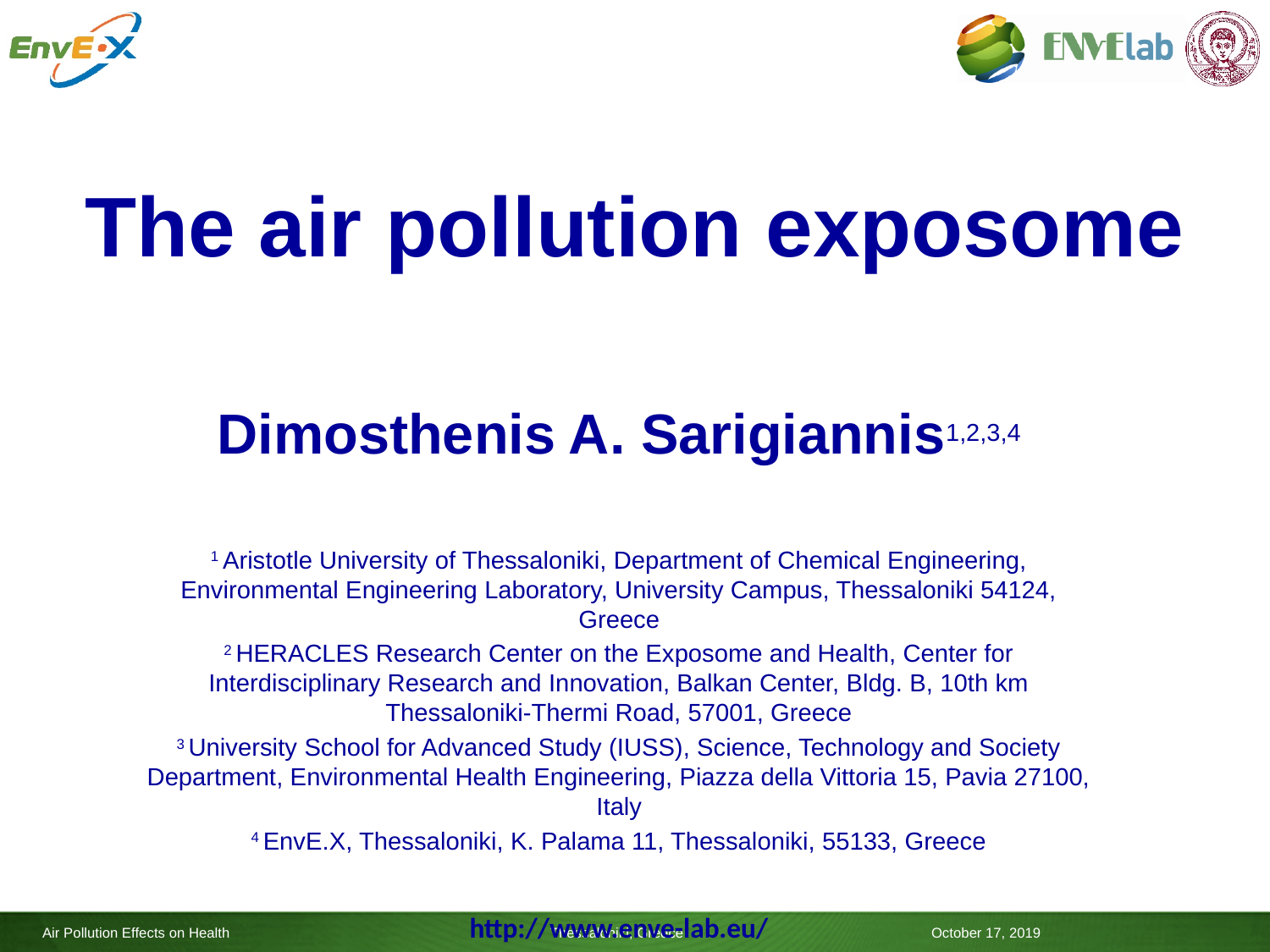

The air pollution exposome

Dimosthenis A. Sarigiannis1,2,3,4

1 Aristotle University of Thessaloniki, Department of Chemical Engineering, Environmental Engineering Laboratory, University Campus, Thessaloniki 54124, Greece
2 HERACLES Research Center on the Exposome and Health, Center for Interdisciplinary Research and Innovation, Balkan Center, Bldg. B, 10th km Thessaloniki-Thermi Road, 57001, Greece
3 University School for Advanced Study (IUSS), Science, Technology and Society Department, Environmental Health Engineering, Piazza della Vittoria 15, Pavia 27100, Italy
4 EnvE.X, Thessaloniki, K. Palama 11, Thessaloniki, 55133, Greece

http://www.enve-lab.eu/